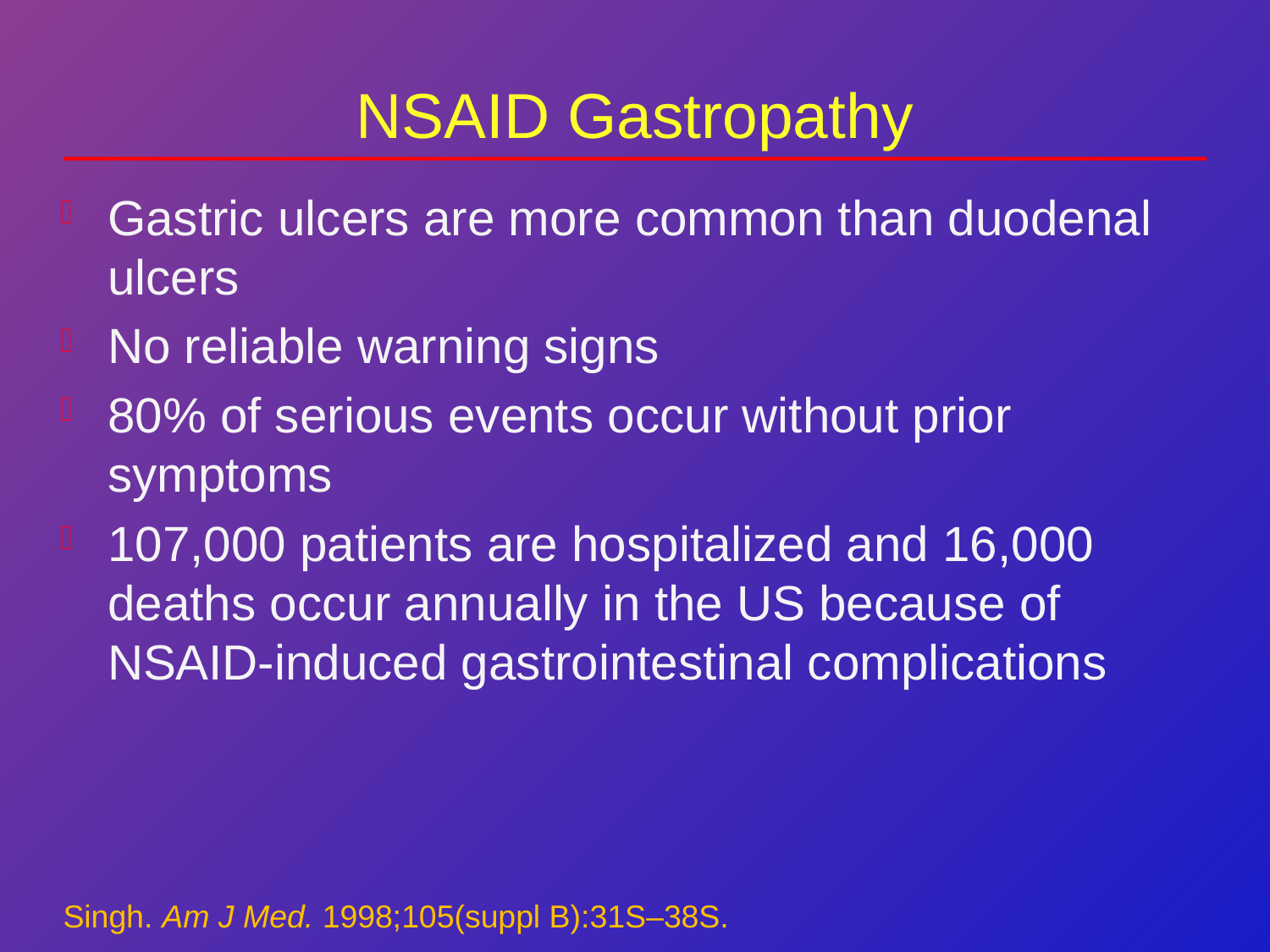

# NSAID Gastropathy
Gastric ulcers are more common than duodenal ulcers
No reliable warning signs
80% of serious events occur without prior symptoms
107,000 patients are hospitalized and 16,000 deaths occur annually in the US because of NSAID-induced gastrointestinal complications
Singh. Am J Med. 1998;105(suppl B):31S–38S.